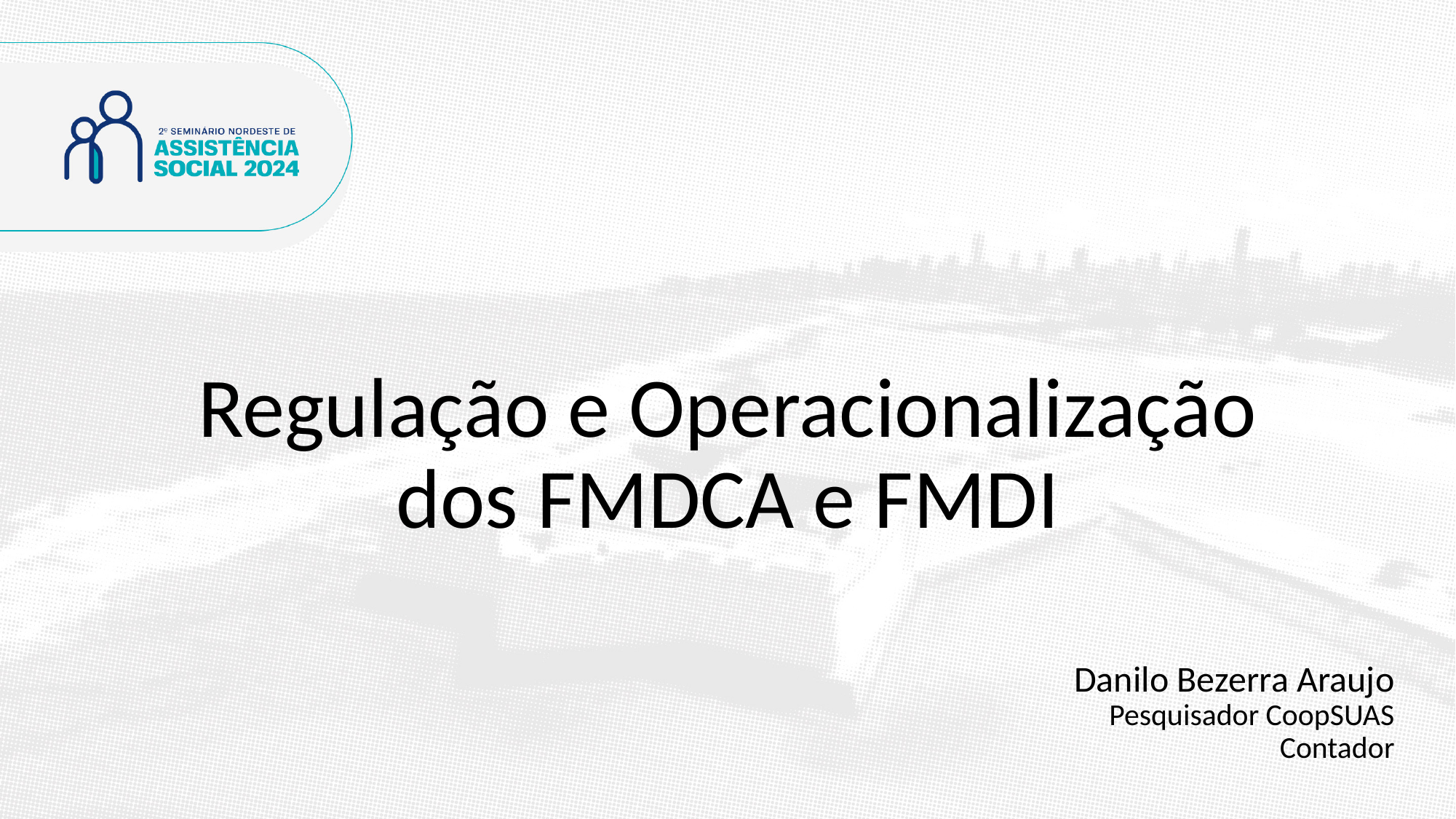

# Regulação e Operacionalização dos FMDCA e FMDI
Danilo Bezerra Araujo
Pesquisador CoopSUAS
Contador